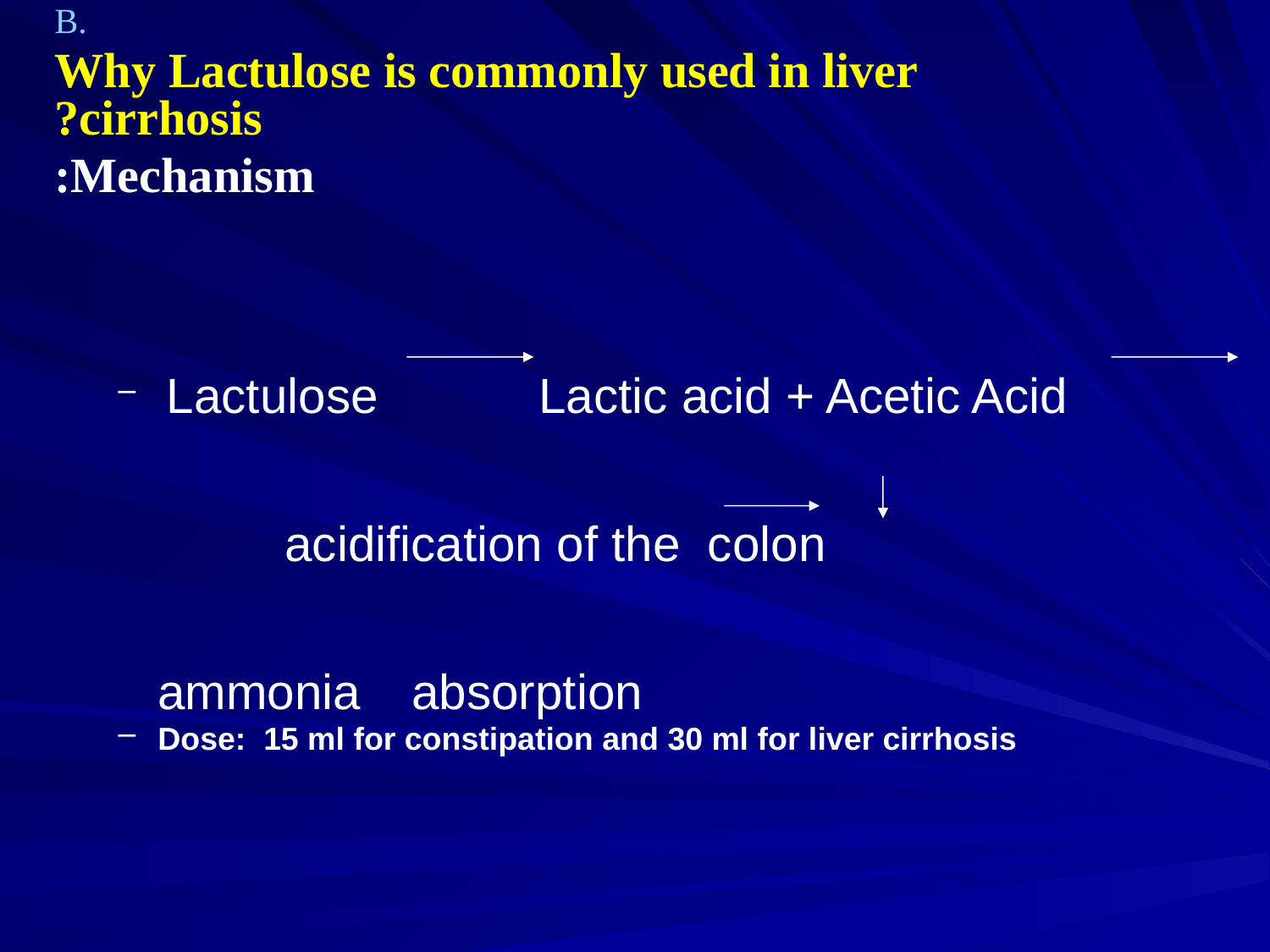

B.
Why Lactulose is commonly used in liver cirrhosis?
Mechanism:

 Lactulose		Lactic acid + Acetic Acid		acidification of the  colon	           ammonia 	absorption
Dose:  15 ml for constipation and 30 ml for liver cirrhosis